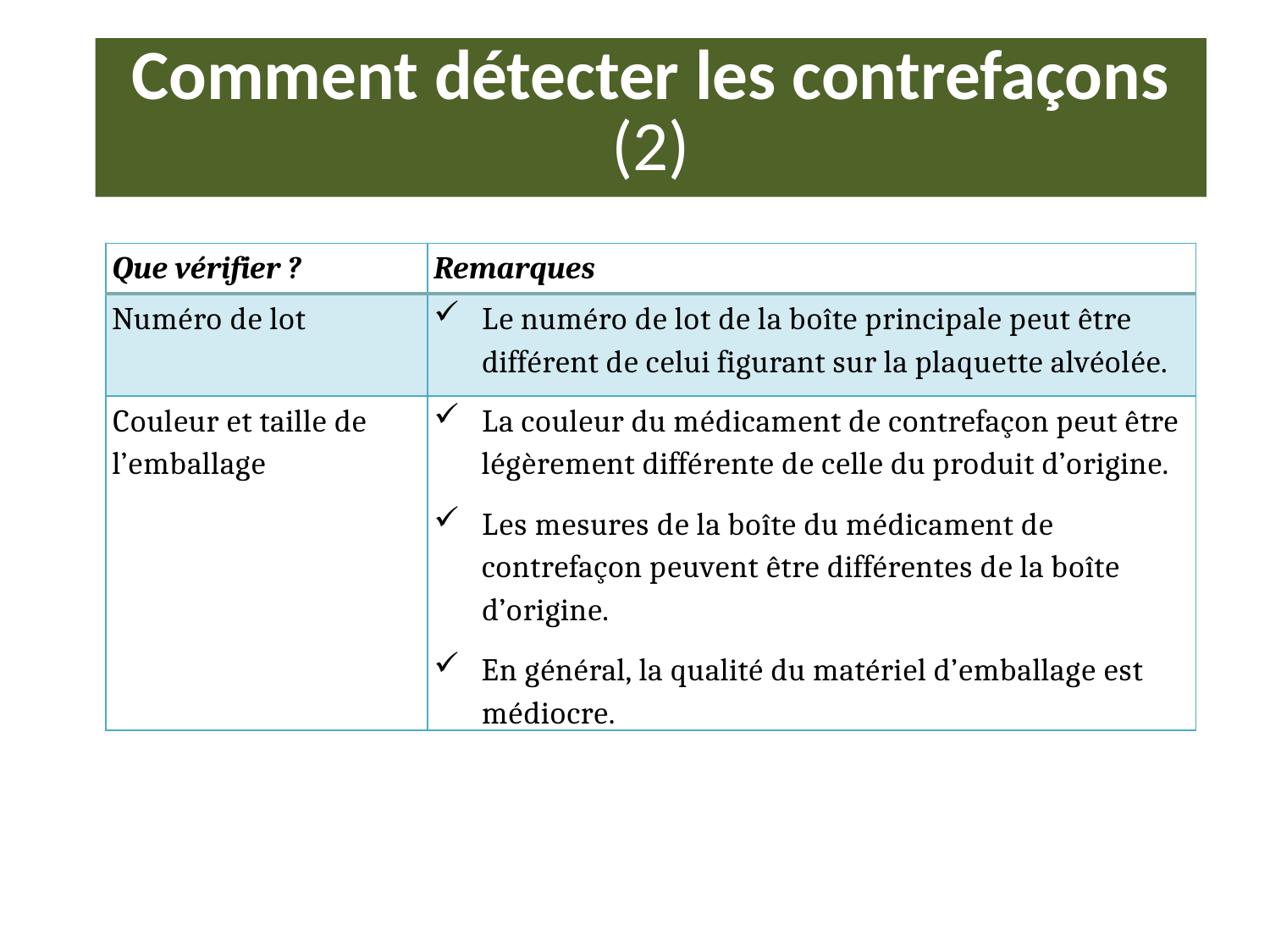

# Comment détecter les contrefaçons (2)
| Que vérifier ? | Remarques |
| --- | --- |
| Numéro de lot | Le numéro de lot de la boîte principale peut être différent de celui figurant sur la plaquette alvéolée. |
| Couleur et taille de l’emballage | La couleur du médicament de contrefaçon peut être légèrement différente de celle du produit d’origine. Les mesures de la boîte du médicament de contrefaçon peuvent être différentes de la boîte d’origine. En général, la qualité du matériel d’emballage est médiocre. |